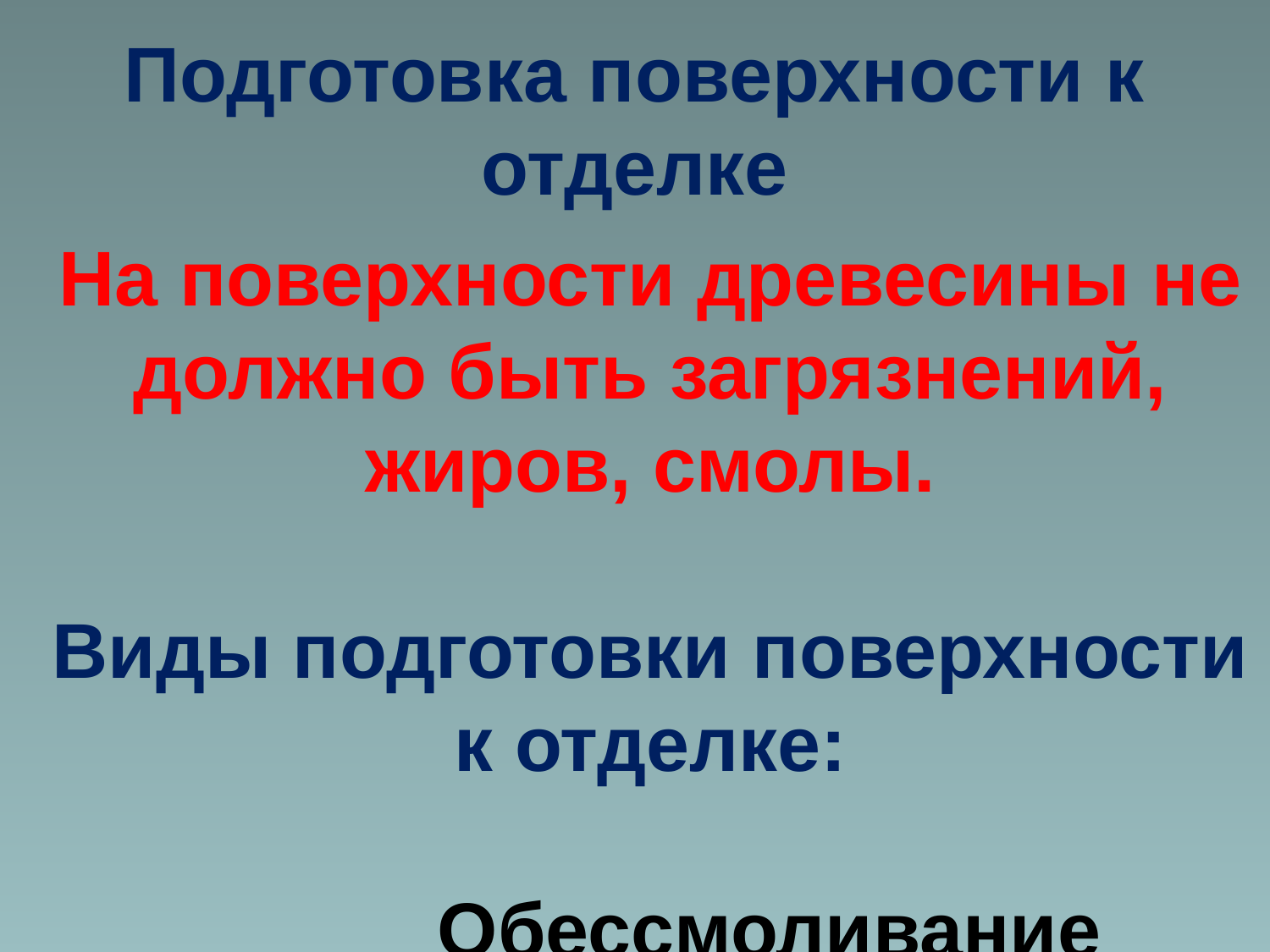

Подготовка поверхности к отделке
На поверхности древесины не должно быть загрязнений, жиров, смолы.

Виды подготовки поверхности к отделке:

           Обессмоливание
           Отбеливание
           Удаление ворса